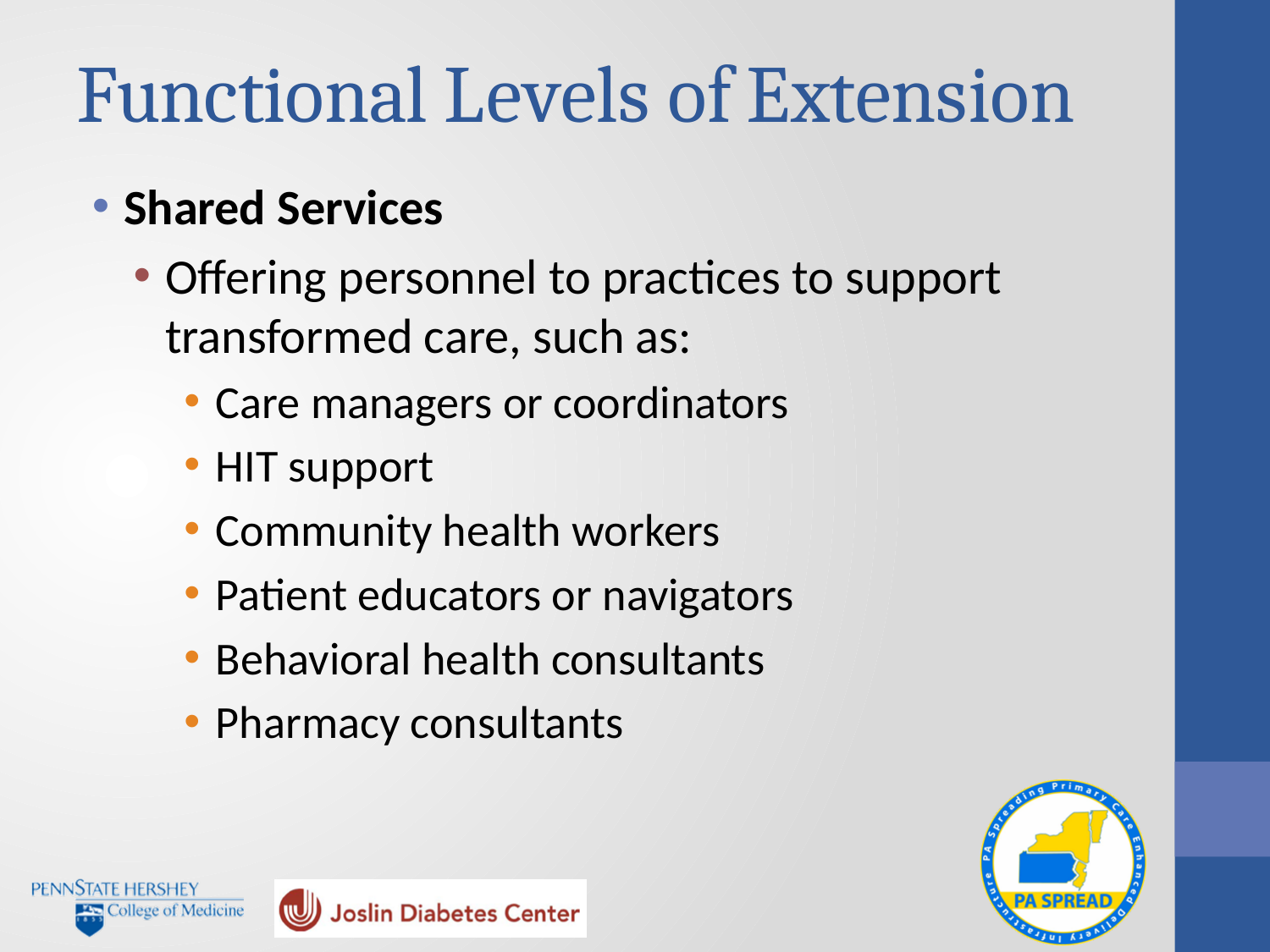

# Functional Levels of Extension
Shared Services
Offering personnel to practices to support transformed care, such as:
Care managers or coordinators
HIT support
Community health workers
Patient educators or navigators
Behavioral health consultants
Pharmacy consultants